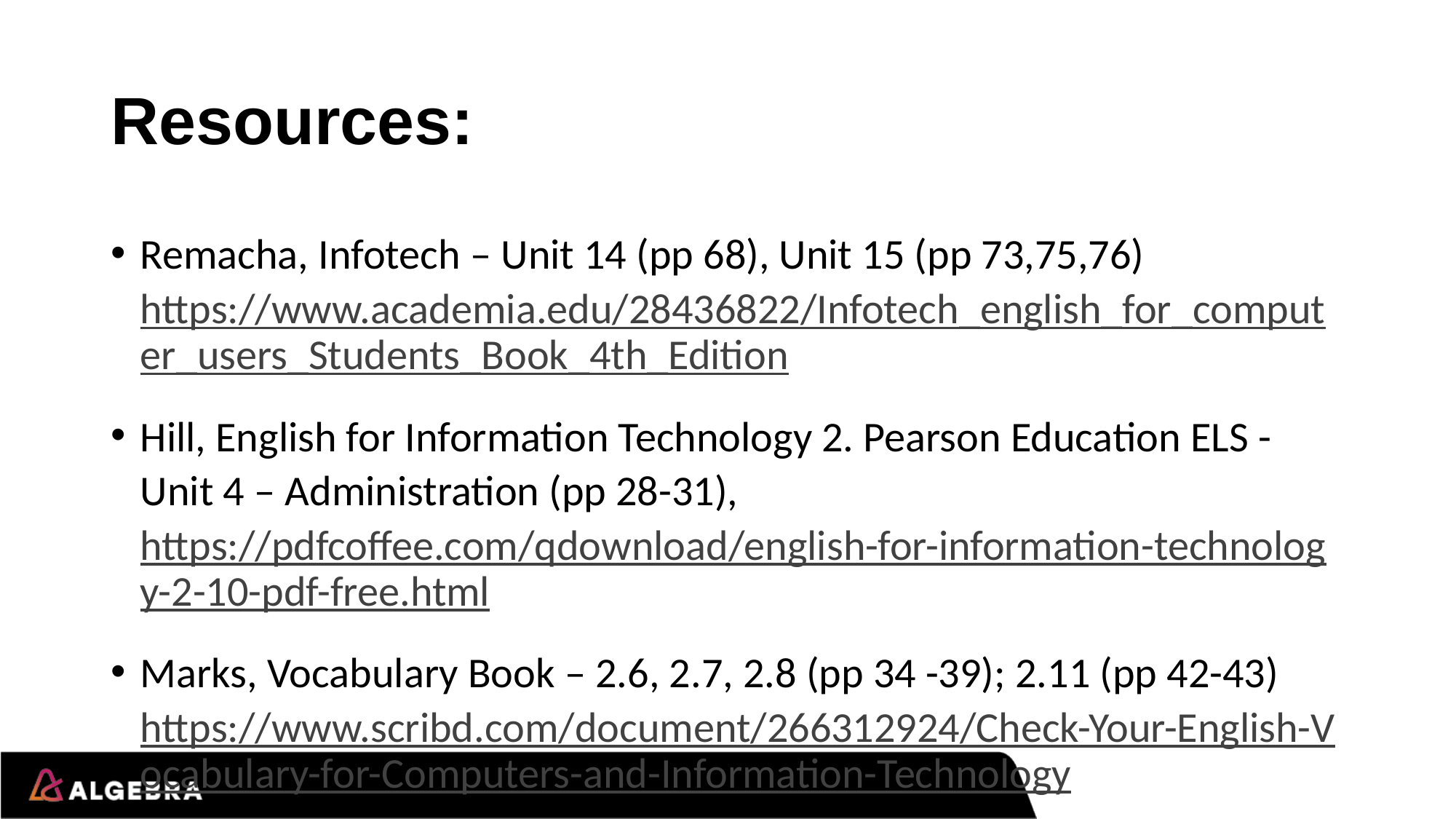

# Resources:
Remacha, Infotech – Unit 14 (pp 68), Unit 15 (pp 73,75,76) https://www.academia.edu/28436822/Infotech_english_for_computer_users_Students_Book_4th_Edition
Hill, English for Information Technology 2. Pearson Education ELS - Unit 4 – Administration (pp 28-31),  https://pdfcoffee.com/qdownload/english-for-information-technology-2-10-pdf-free.html
Marks, Vocabulary Book – 2.6, 2.7, 2.8 (pp 34 -39); 2.11 (pp 42-43) https://www.scribd.com/document/266312924/Check-Your-English-Vocabulary-for-Computers-and-Information-Technology